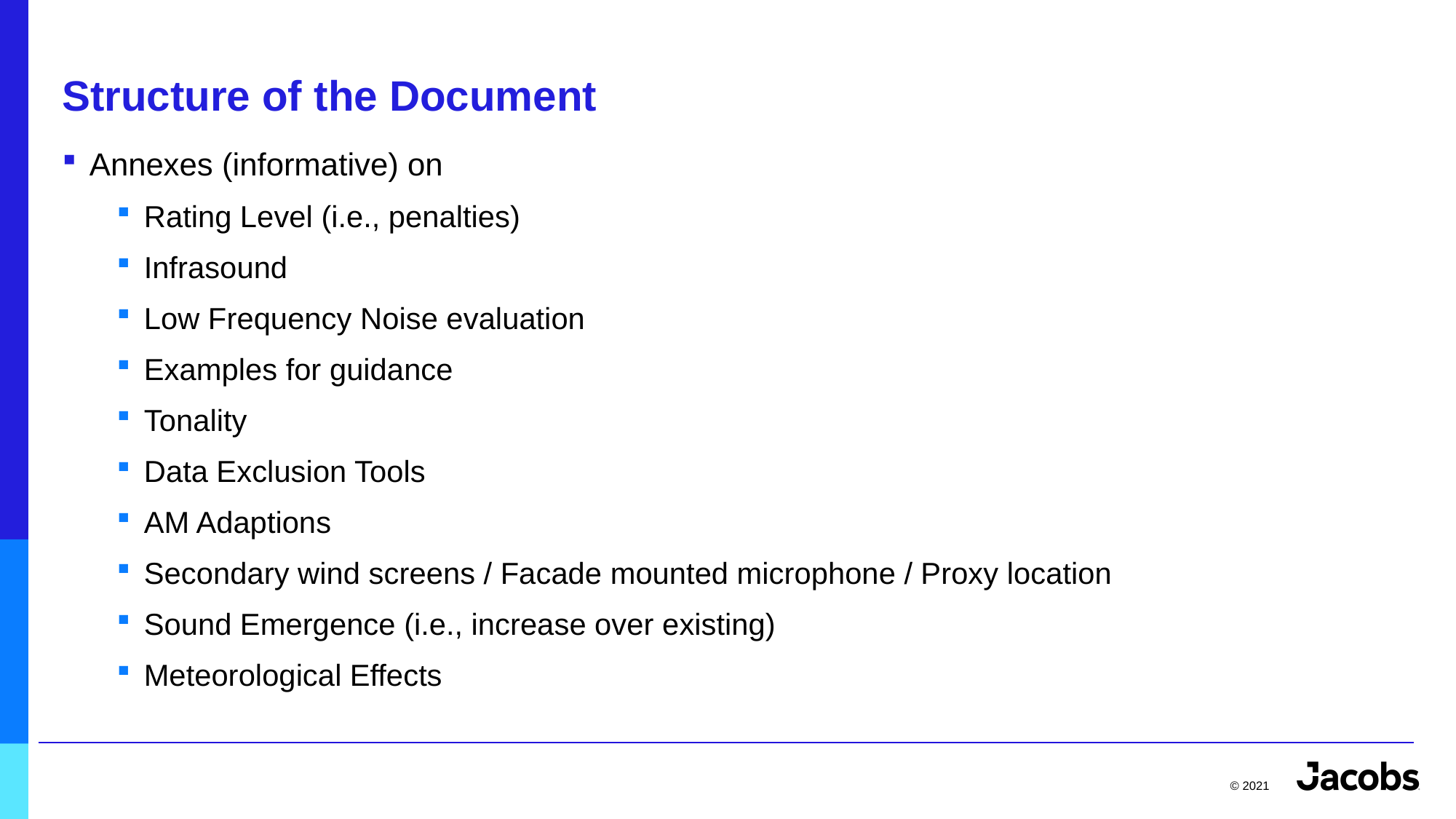

# Structure of the Document
Annexes (informative) on
Rating Level (i.e., penalties)
Infrasound
Low Frequency Noise evaluation
Examples for guidance
Tonality
Data Exclusion Tools
AM Adaptions
Secondary wind screens / Facade mounted microphone / Proxy location
Sound Emergence (i.e., increase over existing)
Meteorological Effects